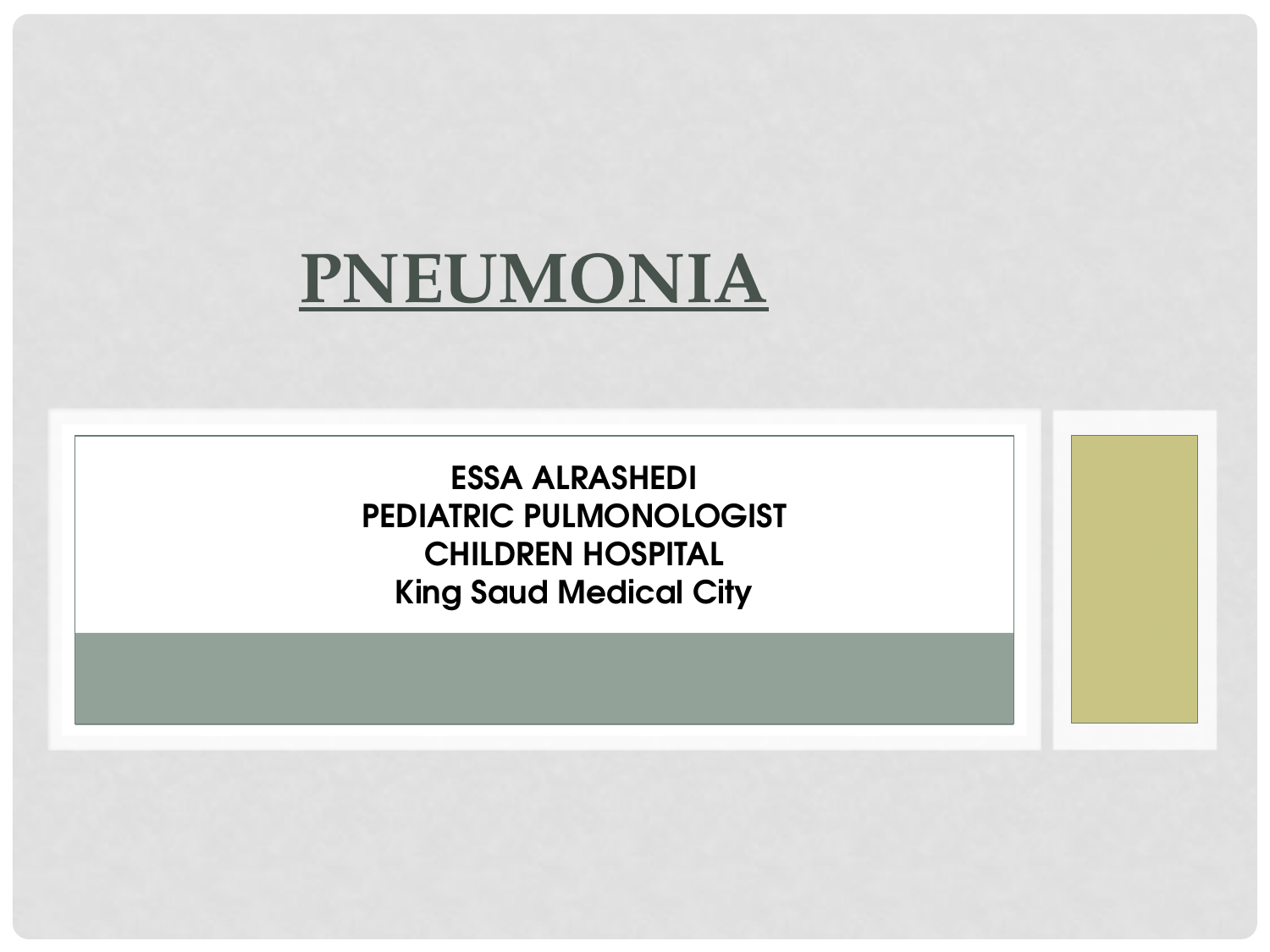

# Pneumonia
ESSA ALRASHEDI
PEDIATRIC PULMONOLOGIST
CHILDREN HOSPITAL
King Saud Medical City